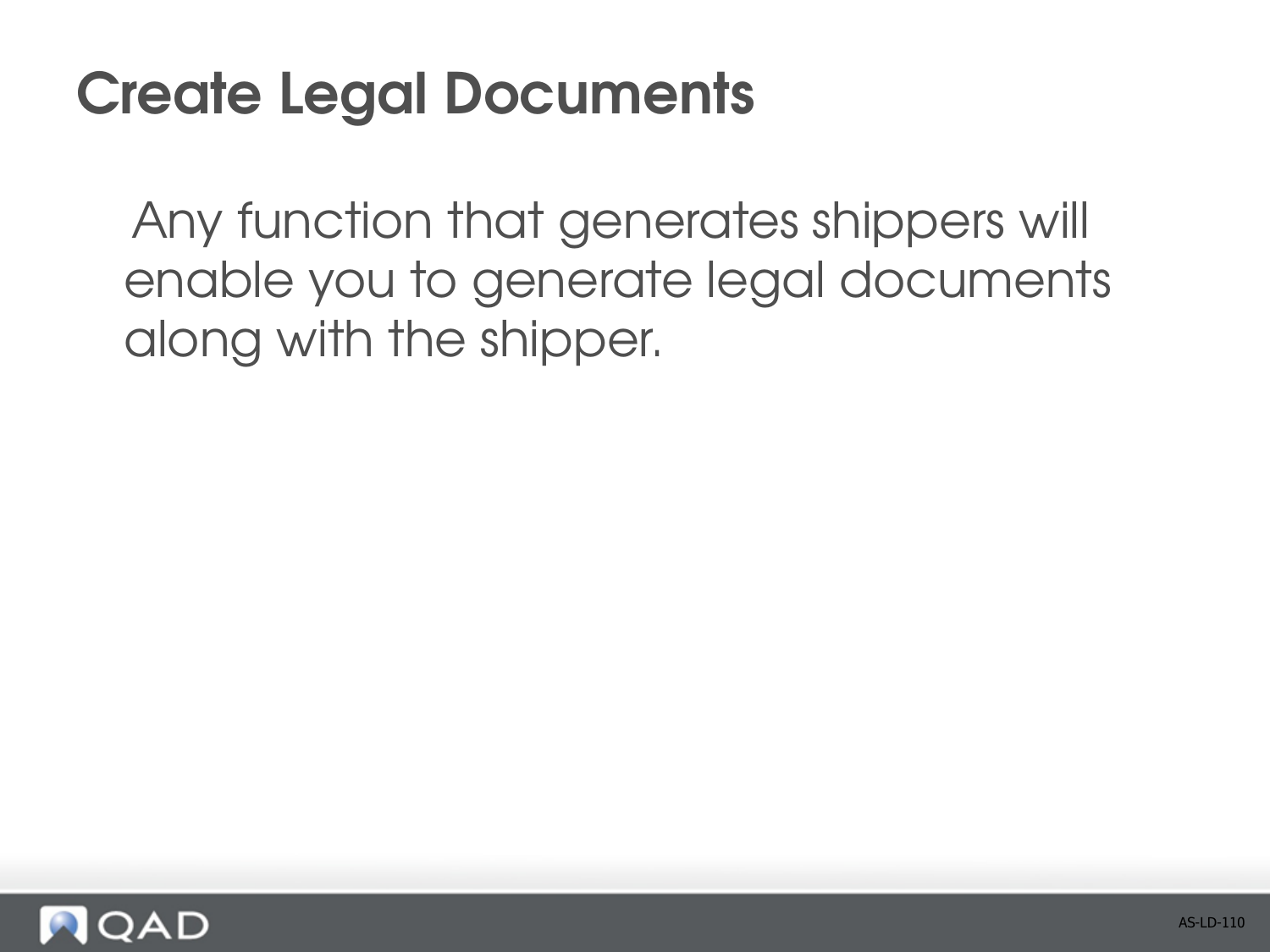

# Create Legal Documents
    Any function that generates shippers will enable you to generate legal documents along with the shipper.

AS-LD-110